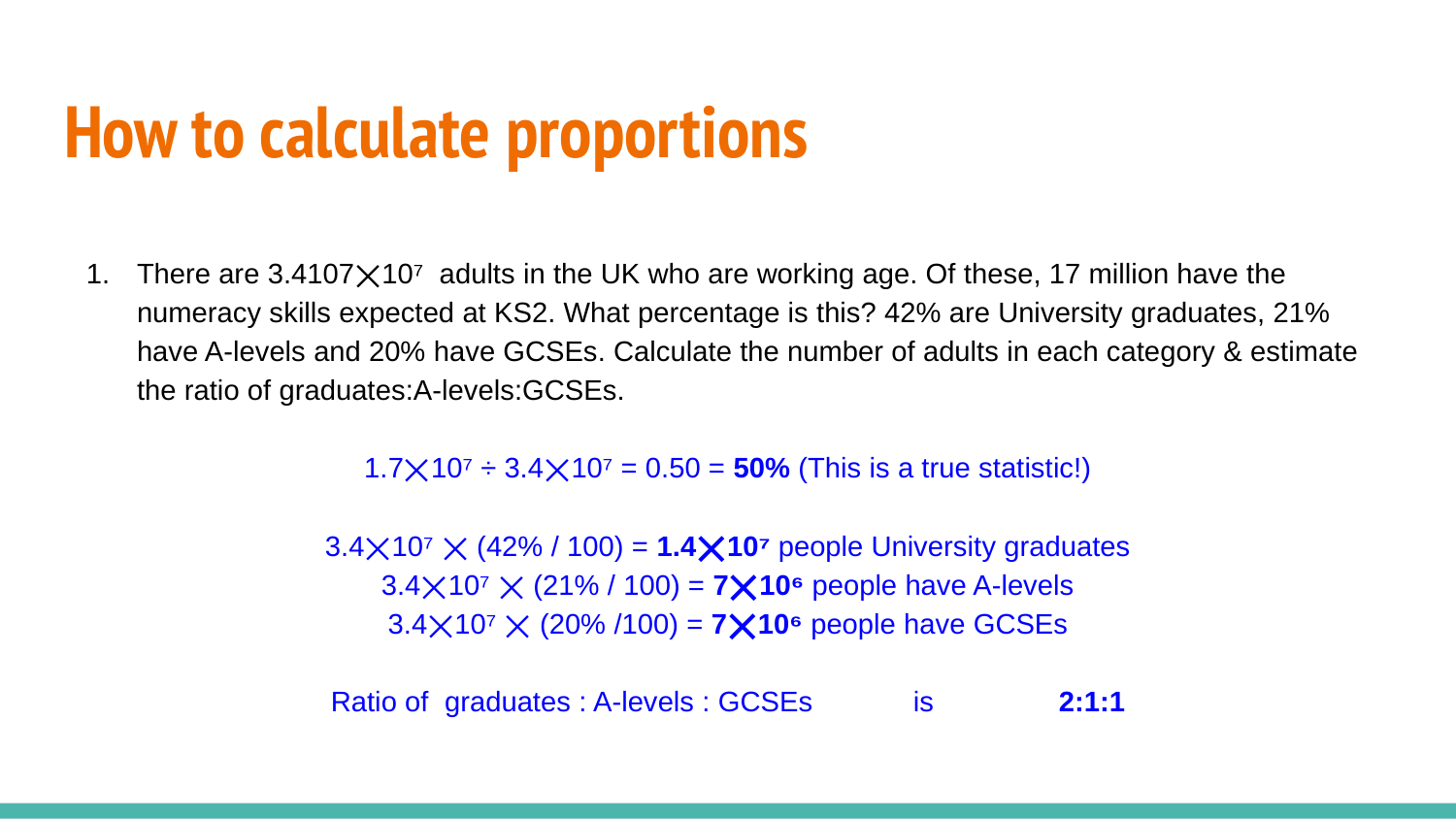

# How to calculate proportions

There are 3.4107⨉10⁷  adults in the UK who are working age. Of these, 17 million have the numeracy skills expected at KS2. What percentage is this? 42% are University graduates, 21% have A-levels and 20% have GCSEs. Calculate the number of adults in each category & estimate the ratio of graduates:A-levels:GCSEs.

1.7⨉10⁷ ÷ 3.4⨉10⁷ = 0.50 = 50% (This is a true statistic!)

3.4⨉10⁷ ⨉ (42% / 100) = 1.4⨉10⁷ people University graduates
3.4⨉10⁷ ⨉ (21% / 100) = 7⨉10⁶ people have A-levels
3.4⨉10⁷ ⨉ (20% /100) = 7⨉10⁶ people have GCSEs

Ratio of  graduates : A-levels : GCSEs  	is 	2:1:1